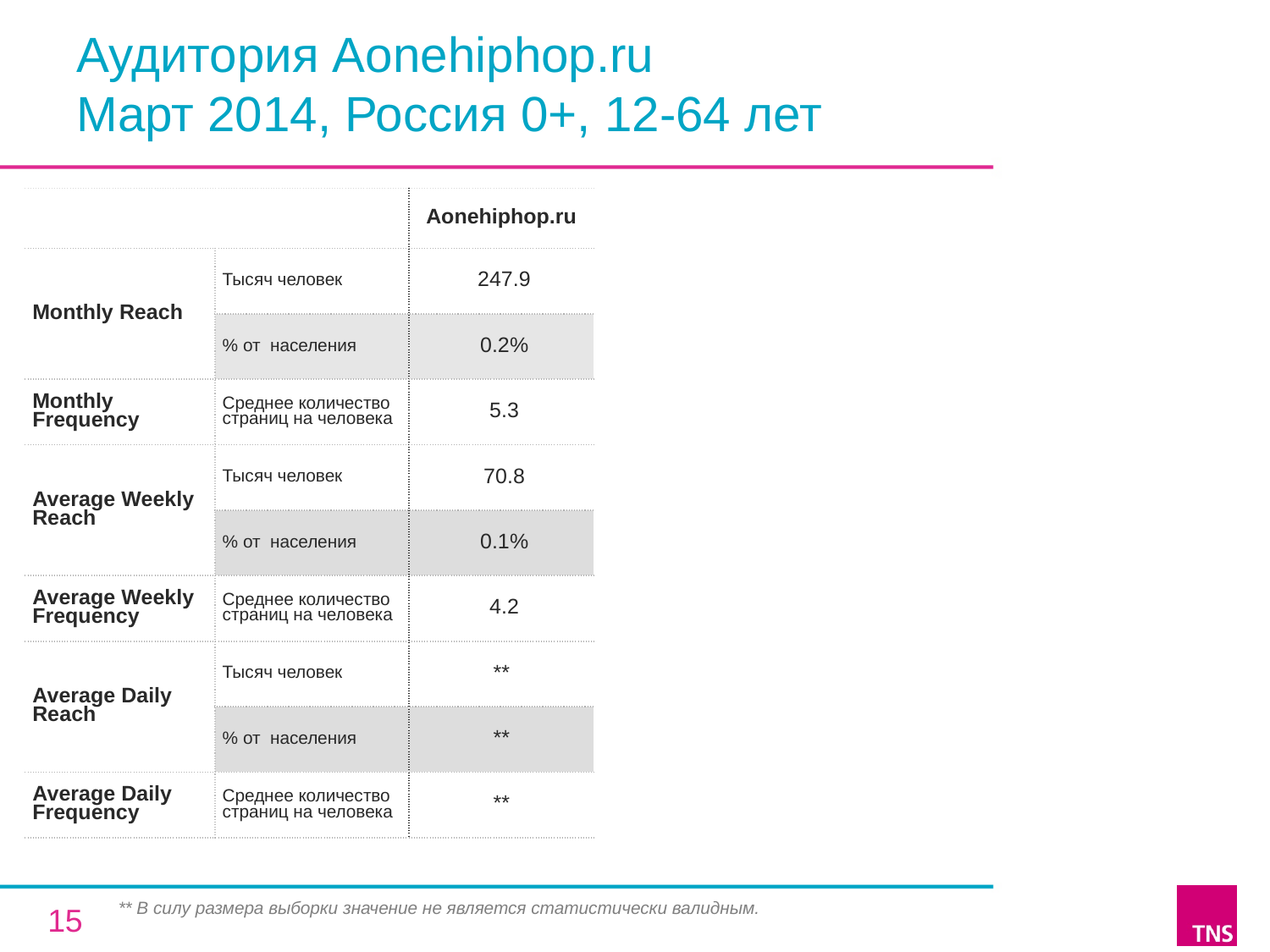

# Аудитория Aonehiphop.ru Март 2014, Россия 0+, 12-64 лет
|  |  | Aonehiphop.ru |
| --- | --- | --- |
| Monthly Reach | Тысяч человек | 247.9 |
|  | % от населения | 0.2% |
| Monthly Frequency | Среднее количество страниц на человека | 5.3 |
| Average Weekly Reach | Тысяч человек | 70.8 |
|  | % от населения | 0.1% |
| Average Weekly Frequency | Среднее количество страниц на человека | 4.2 |
| Average Daily Reach | Тысяч человек | \*\* |
|  | % от населения | \*\* |
| Average Daily Frequency | Среднее количество страниц на человека | \*\* |
** В силу размера выборки значение не является статистически валидным.
15